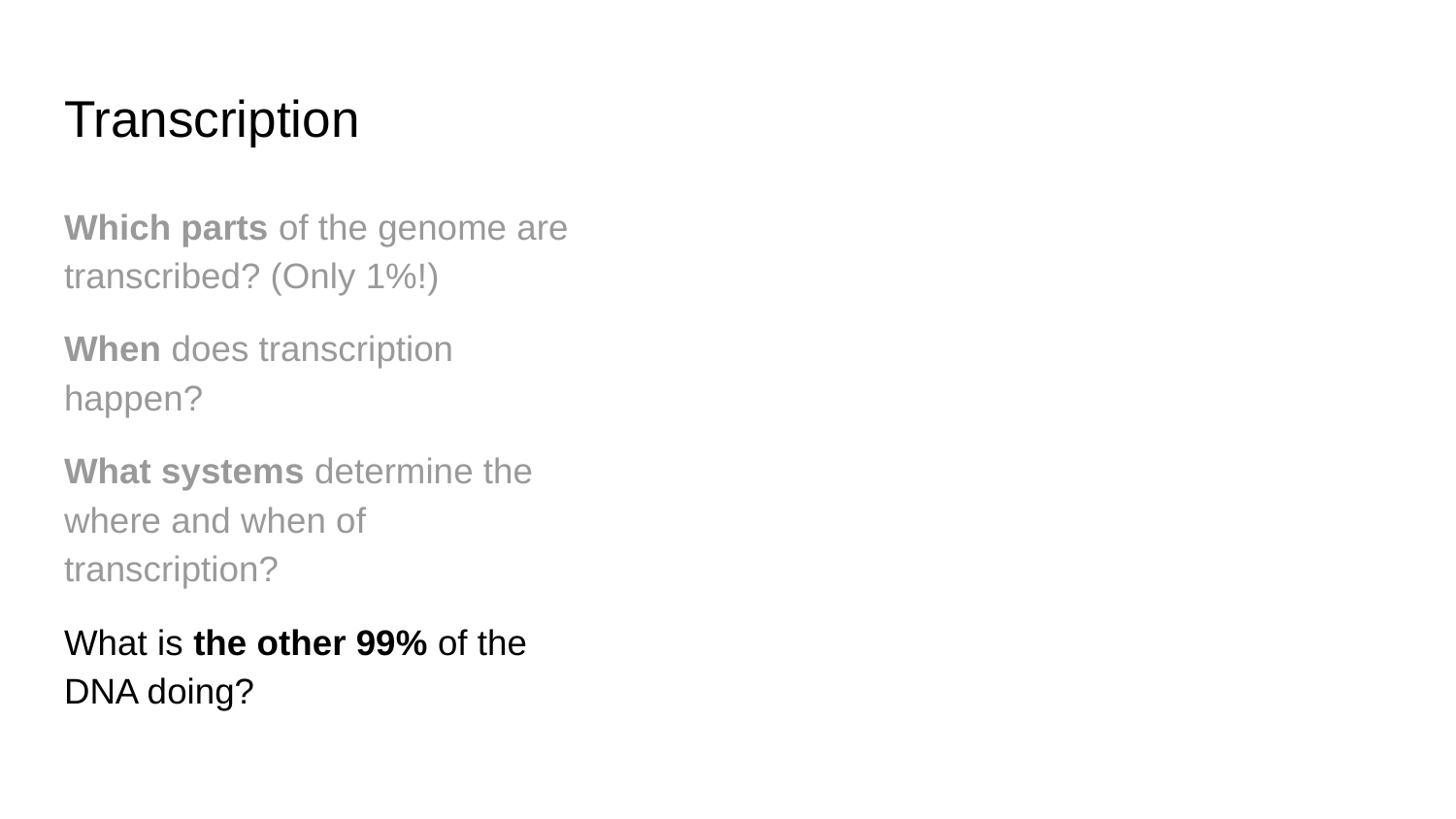

# Transcription
Which parts of the genome are transcribed? (Only 1%!)
When does transcription happen?
What systems determine the where and when of transcription?
What is the other 99% of the DNA doing?